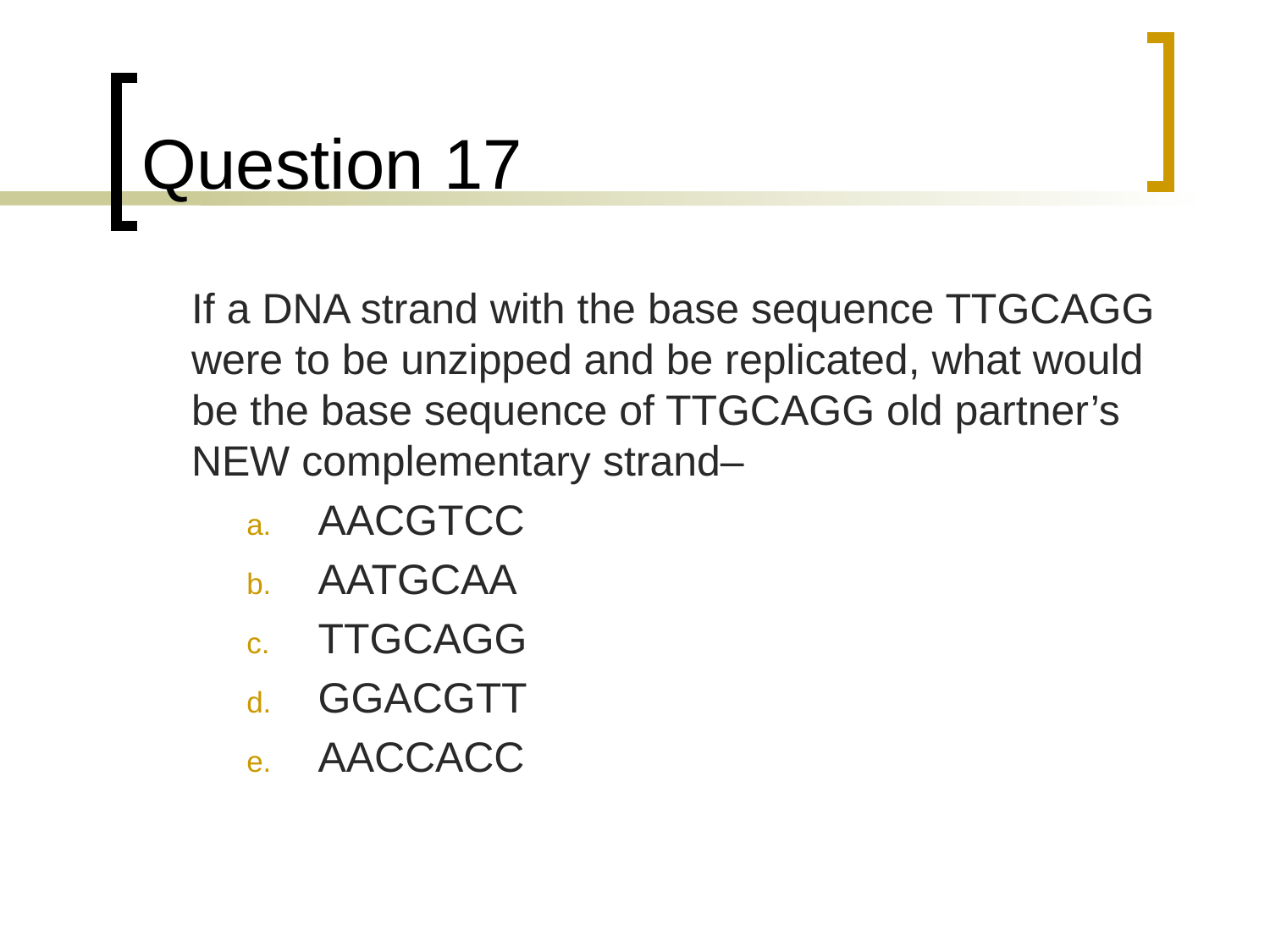

# Question 17
	If a DNA strand with the base sequence TTGCAGG were to be unzipped and be replicated, what would be the base sequence of TTGCAGG old partner’s NEW complementary strand–
AACGTCC
AATGCAA
TTGCAGG
GGACGTT
AACCACC